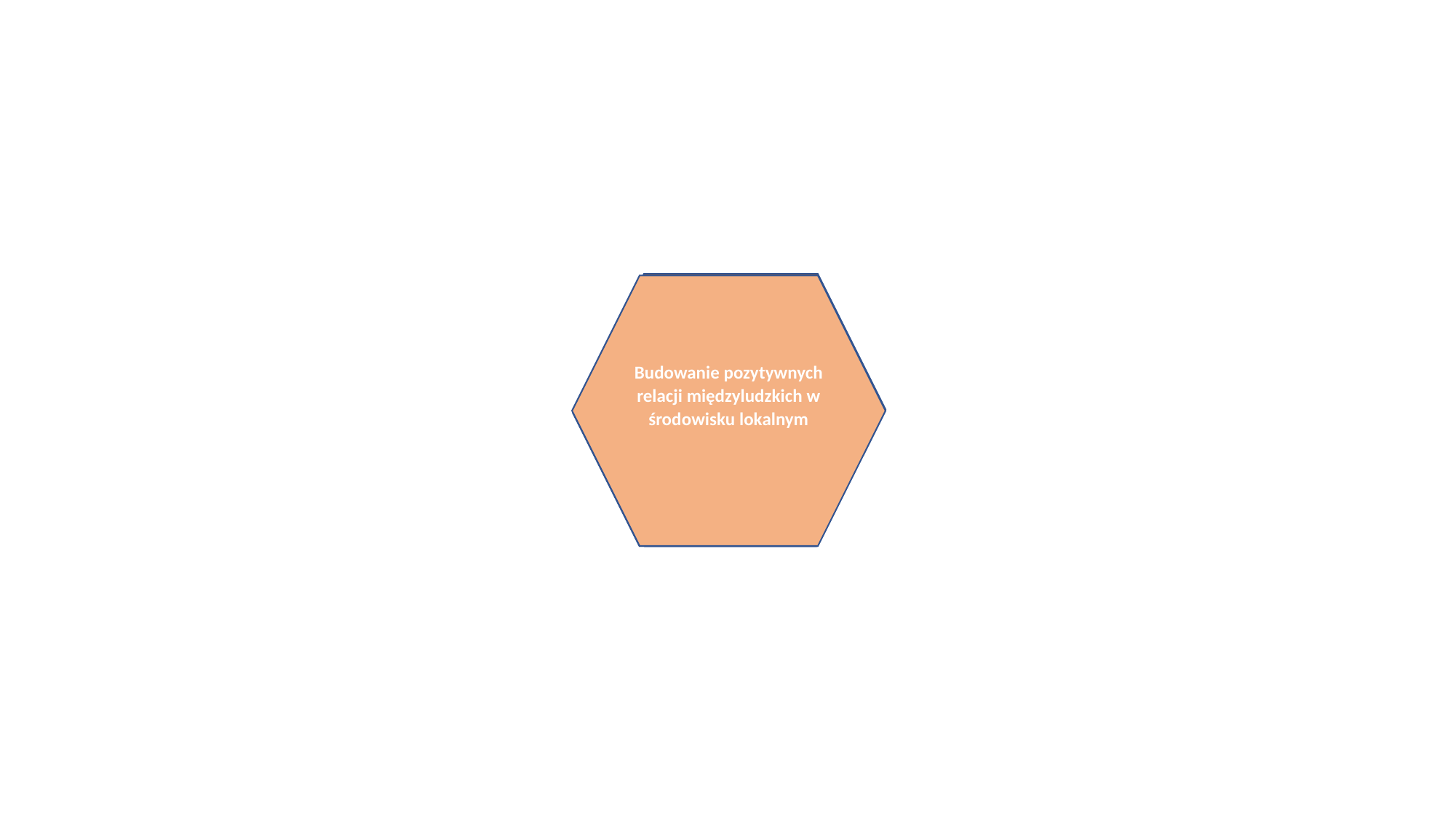

Realizacja  projektów prozdrowotnych ,                            w tym promujących aktywność fizyczną
i zdrowe odżywianie (2023-2030)

Budowanie pozytywnych relacji międzyludzkich w środowisku lokalnym

Wzmocnienie uważności u wszystkich uczestników procesu uczenia się i realizacja programów profilaktycznych w tym                    z uwzględnieniem zagrożeń internetowych
(2023-2030)

Realizacja zajęć edukacyjnych różnych przestrzeniach ułatwiających poznanie świata, w tym                               z uwzględnieniem ograniczenia hałasu
jako bariery komunikacyjnej
(2023-2030)

Aktywny udział w kulturze
i dostosowanie oferty zajęć pozalekcyjnych
i pozaszkolnych
do bieżących potrzeb rozwoju młodego człowieka
(2023-2030)

Opracowanie
i wprowadzenie systemowego wsparcia pedagogiczno-  psychologicznego
z uwzględnieniem interwencji kryzysowych
(2023-2025)

Edukacja antydyskryminacyjna
i edukacja włączająca (2023-2030)